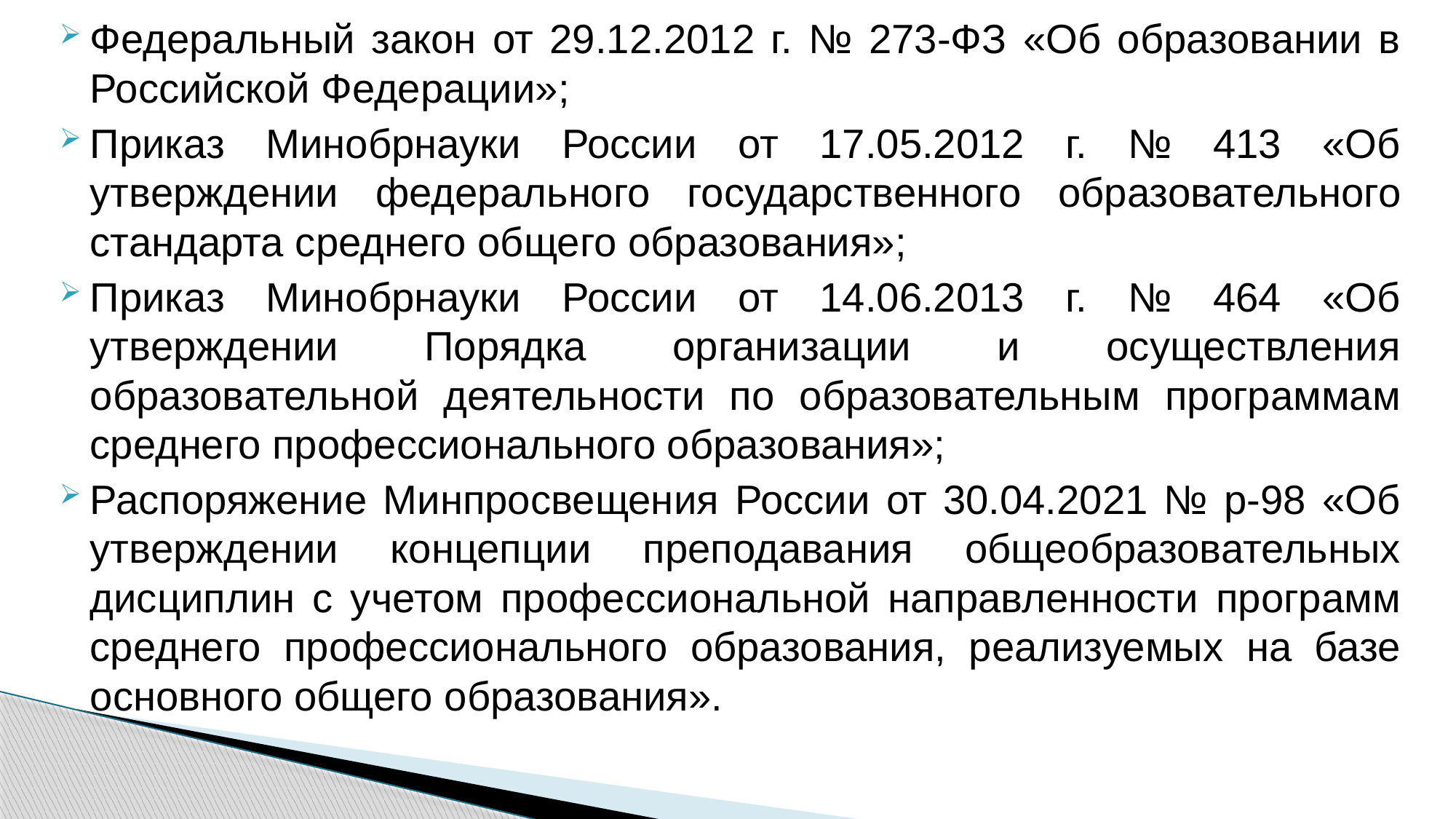

Федеральный закон от 29.12.2012 г. № 273-ФЗ «Об образовании в Российской Федерации»;
Приказ Минобрнауки России от 17.05.2012 г. № 413 «Об утверждении федерального государственного образовательного стандарта среднего общего образования»;
Приказ Минобрнауки России от 14.06.2013 г. № 464 «Об утверждении Порядка организации и осуществления образовательной деятельности по образовательным программам среднего профессионального образования»;
Распоряжение Минпросвещения России от 30.04.2021 № р-98 «Об утверждении концепции преподавания общеобразовательных дисциплин с учетом профессиональной направленности программ среднего профессионального образования, реализуемых на базе основного общего образования».